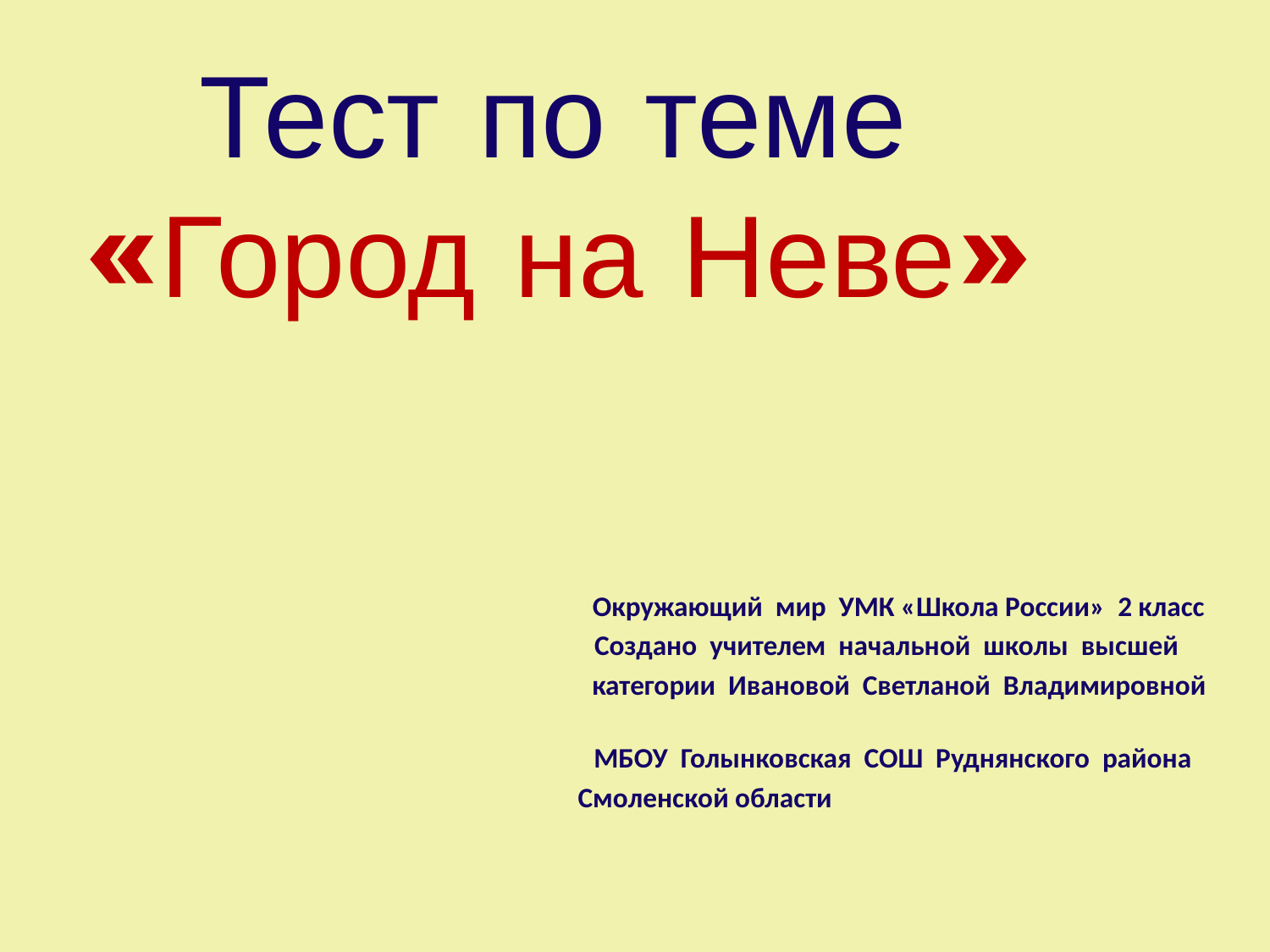

# Тест по теме «Город на Неве»
                                                                     Окружающий  мир  УМК «Школа России»  2 класс
                                                        Создано  учителем  начальной  школы  высшей
                                                             категории  Ивановой  Светланой  Владимировной
                                                          МБОУ  Голынковская  СОШ  Руднянского  района
     Смоленской области